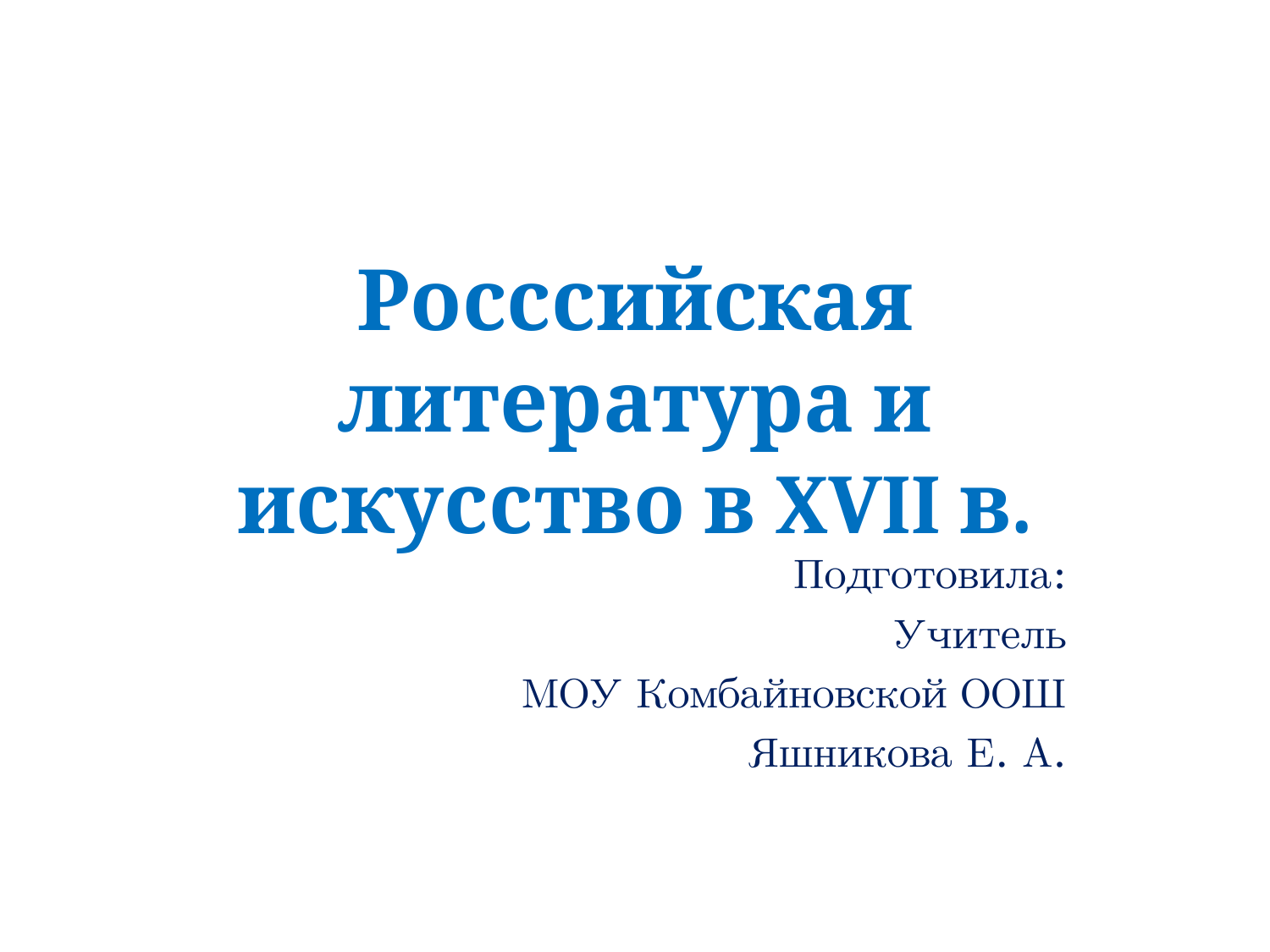

# Росссийская литература и искусство в XVII в.
Подготовила:
Учитель
МОУ Комбайновской ООШ
Яшникова Е. А.